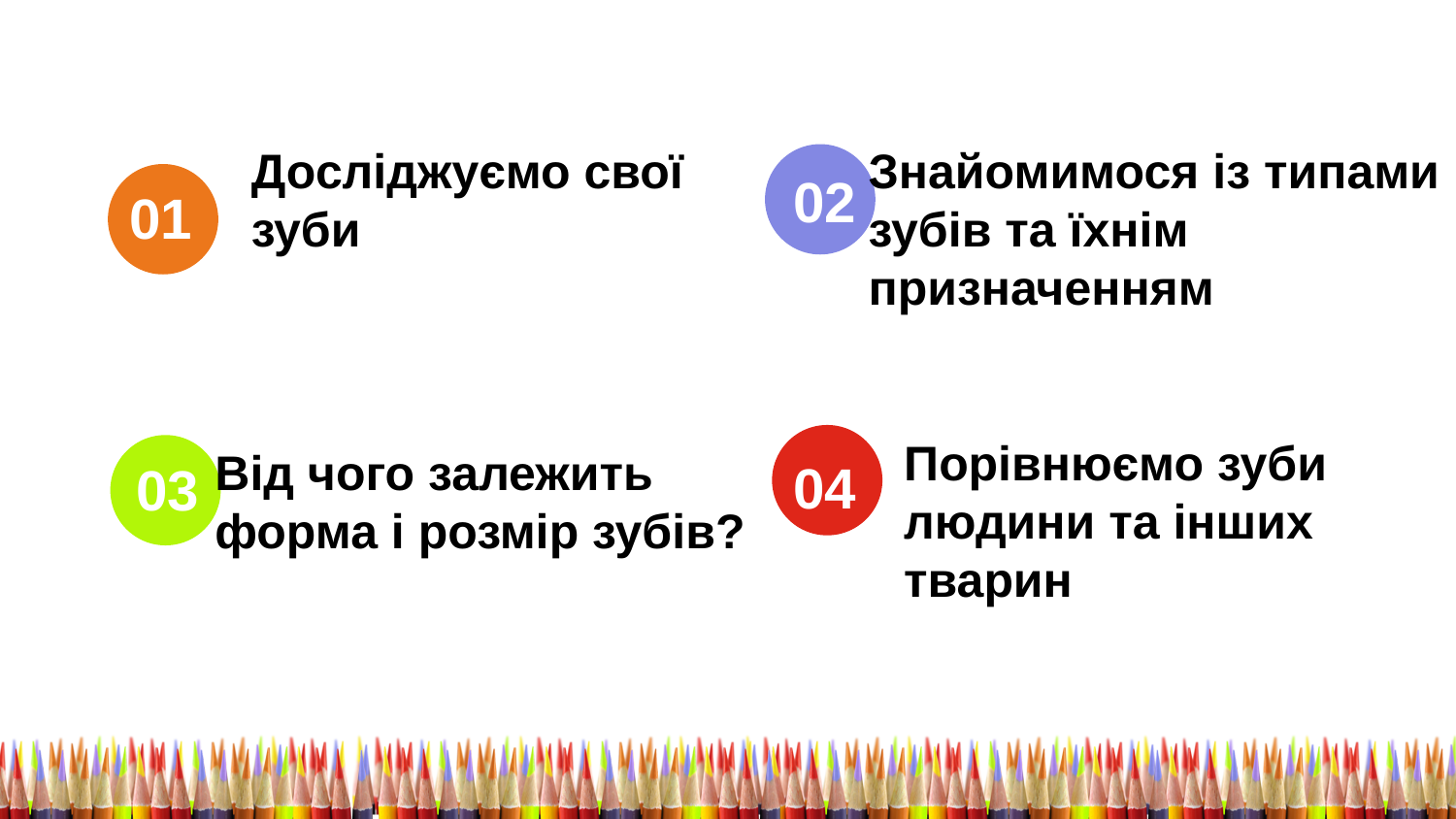

Досліджуємо свої
зуби
Знайомимося із типами зубів та їхнім
призначенням

02
01

Порівнюємо зуби людини та інших
тварин
Від чого залежить
форма і розмір зубів?

04
03